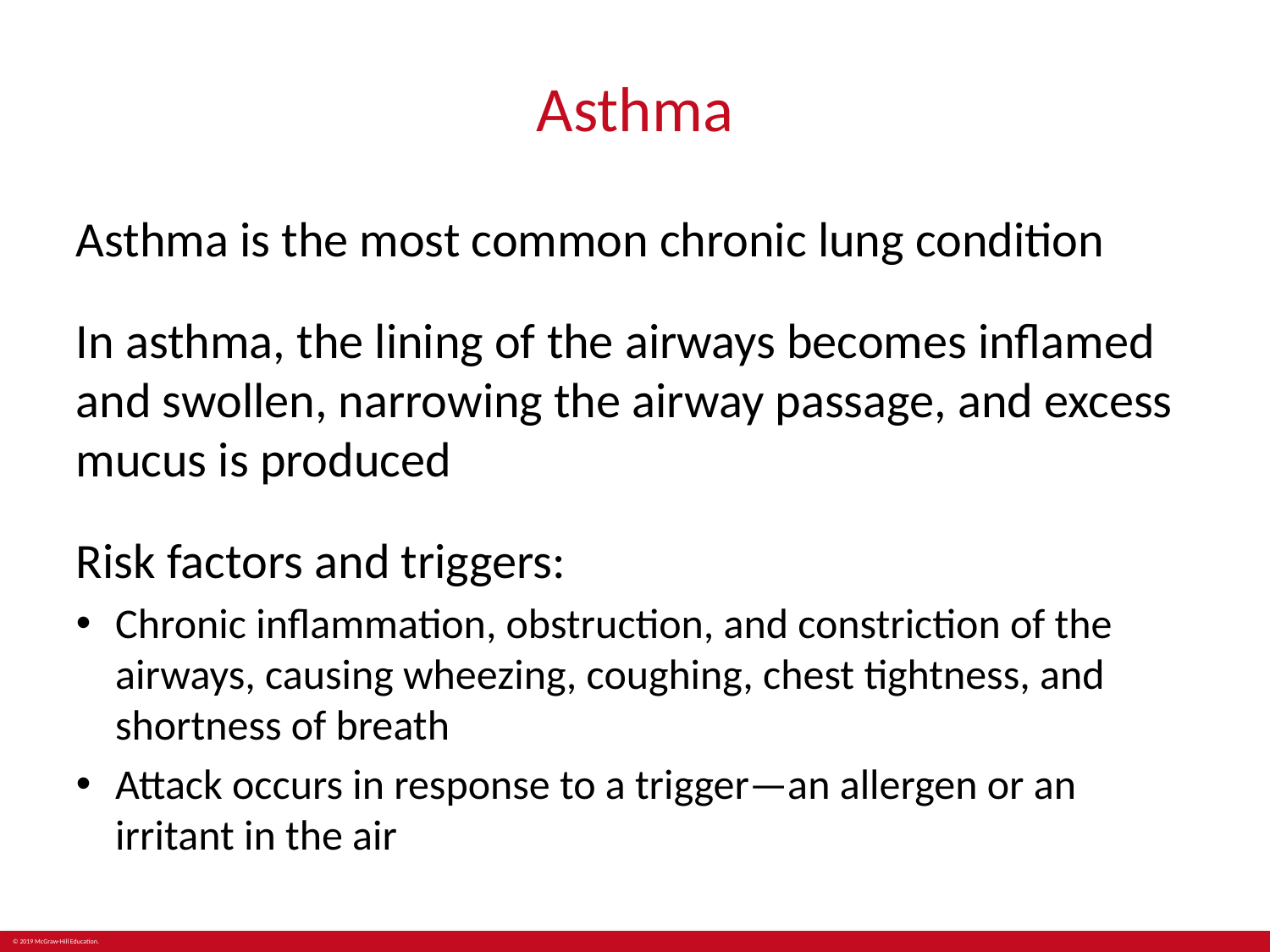

# Asthma
Asthma is the most common chronic lung condition
In asthma, the lining of the airways becomes inflamed and swollen, narrowing the airway passage, and excess mucus is produced
Risk factors and triggers:
Chronic inflammation, obstruction, and constriction of the airways, causing wheezing, coughing, chest tightness, and shortness of breath
Attack occurs in response to a trigger—an allergen or an irritant in the air